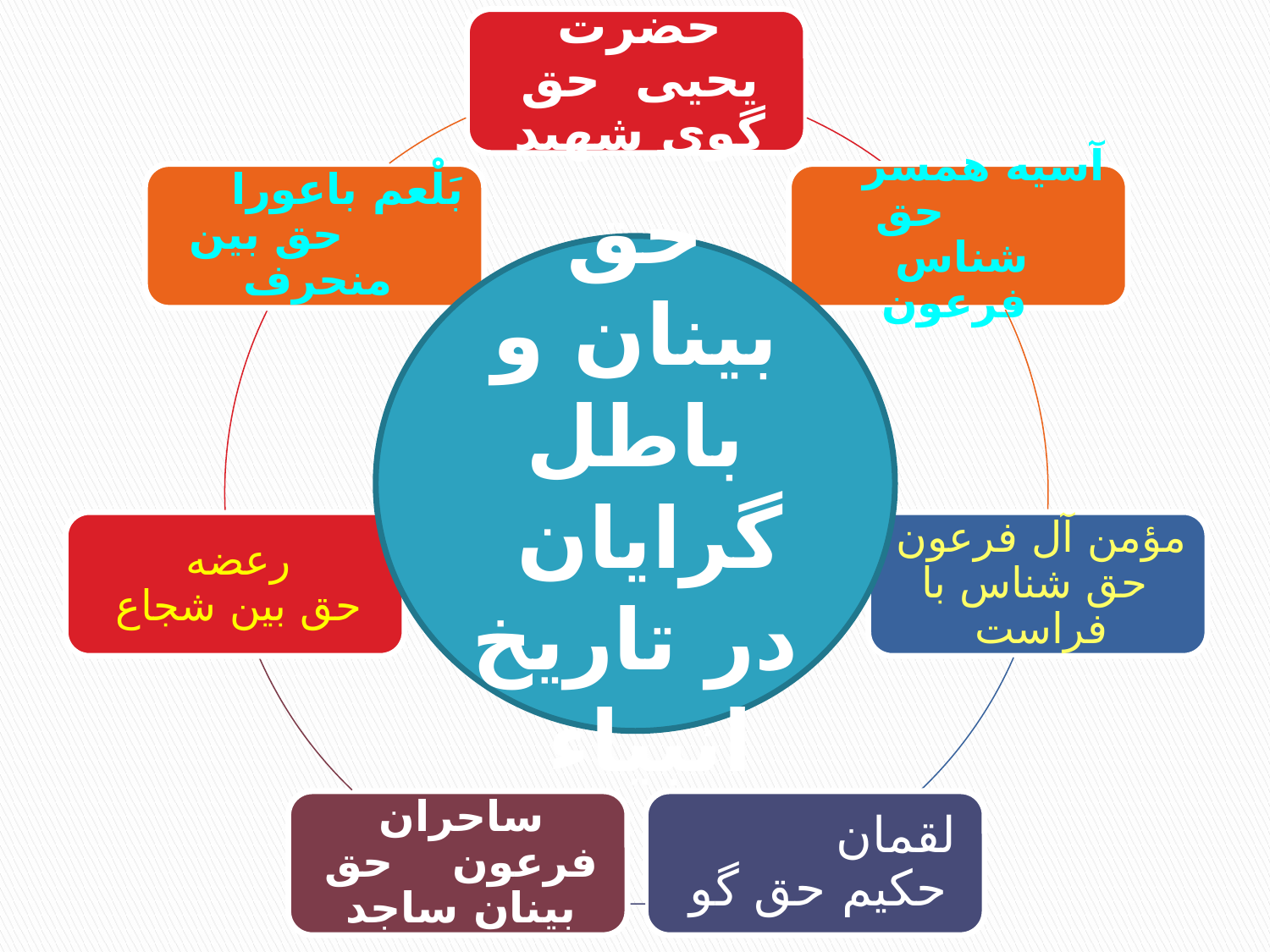

حضرت يحيى  حق گوی شهید
آسيه همسر           حق شناس فرعون
مؤمن آل فرعون  حق شناس با فراست
لقمان           حکیم حق گو
ساحران فرعون    حق بینان ساجد
رعضه
 حق بین شجاع
بَلْعم باعورا            حق بین منحرف
حق بینان و باطل گرایان  در تاریخ انبیاء